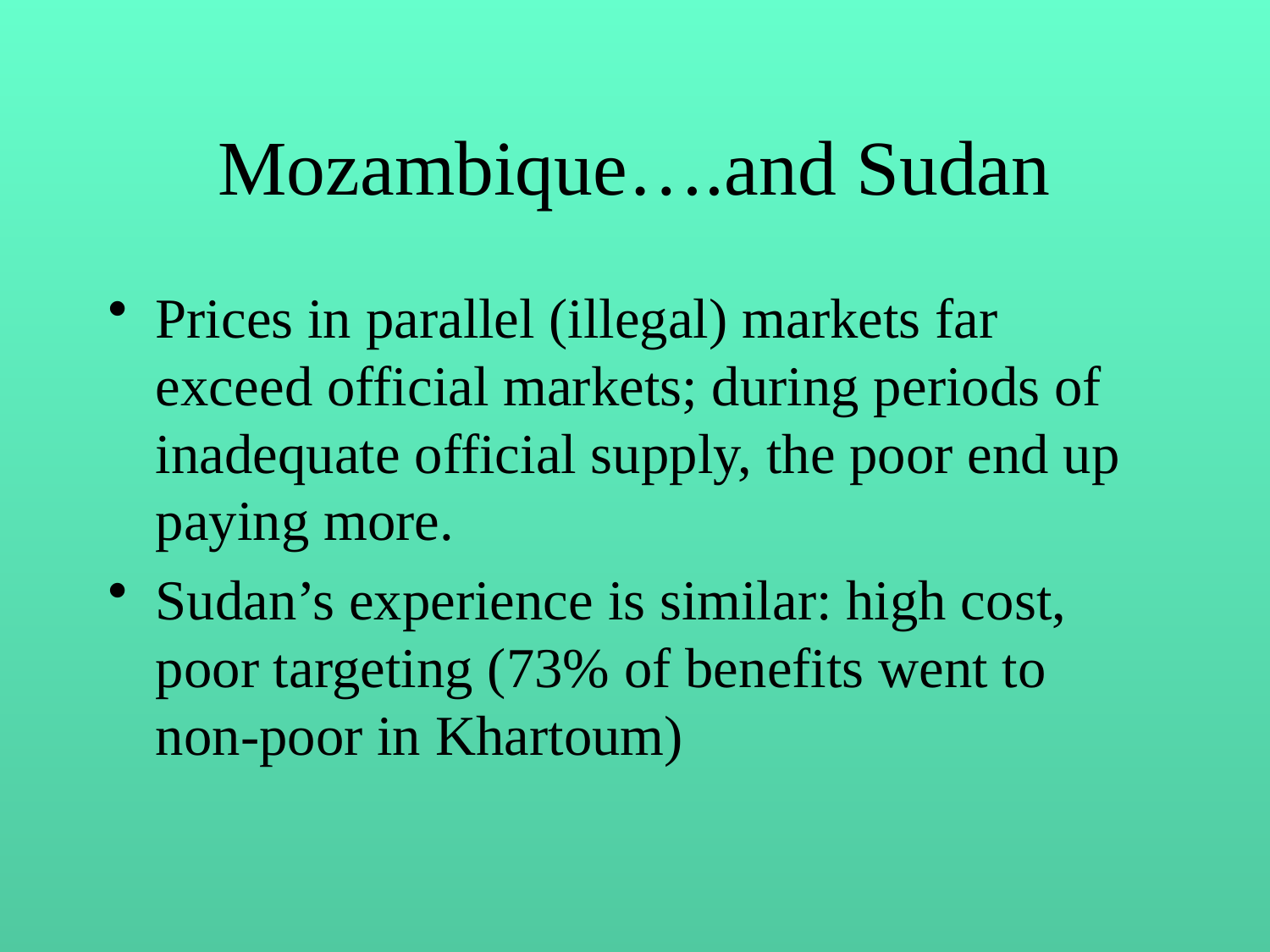

# Mozambique….and Sudan
Prices in parallel (illegal) markets far exceed official markets; during periods of inadequate official supply, the poor end up paying more.
Sudan’s experience is similar: high cost, poor targeting (73% of benefits went to non-poor in Khartoum)